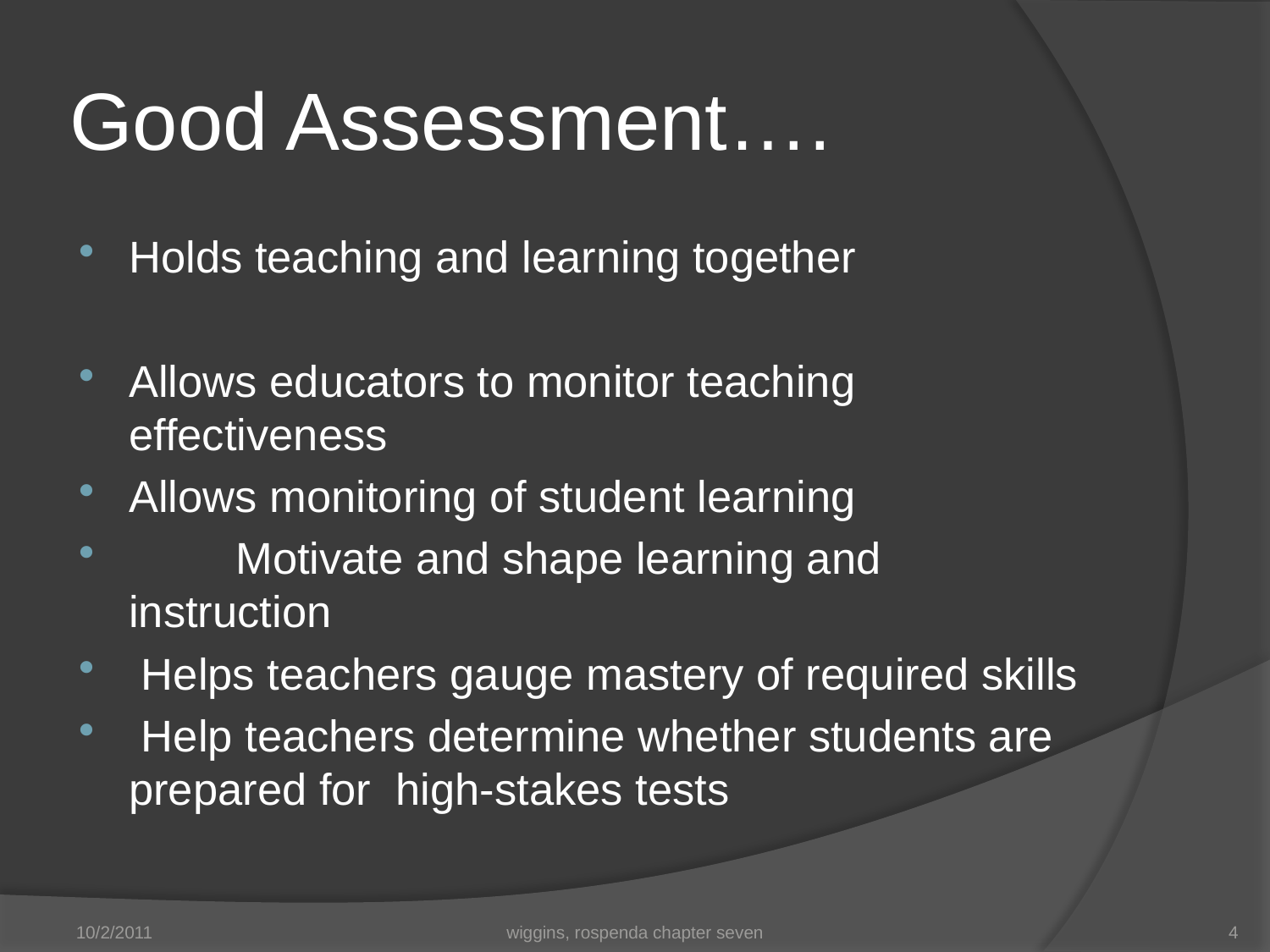

# Good Assessment….
Holds teaching and learning together

Allows educators to monitor teaching effectiveness
Allows monitoring of student learning
	Motivate and shape learning and instruction
 Helps teachers gauge mastery of required skills
 Help teachers determine whether students are prepared for  high-stakes tests
10/2/2011
wiggins, rospenda chapter seven
4